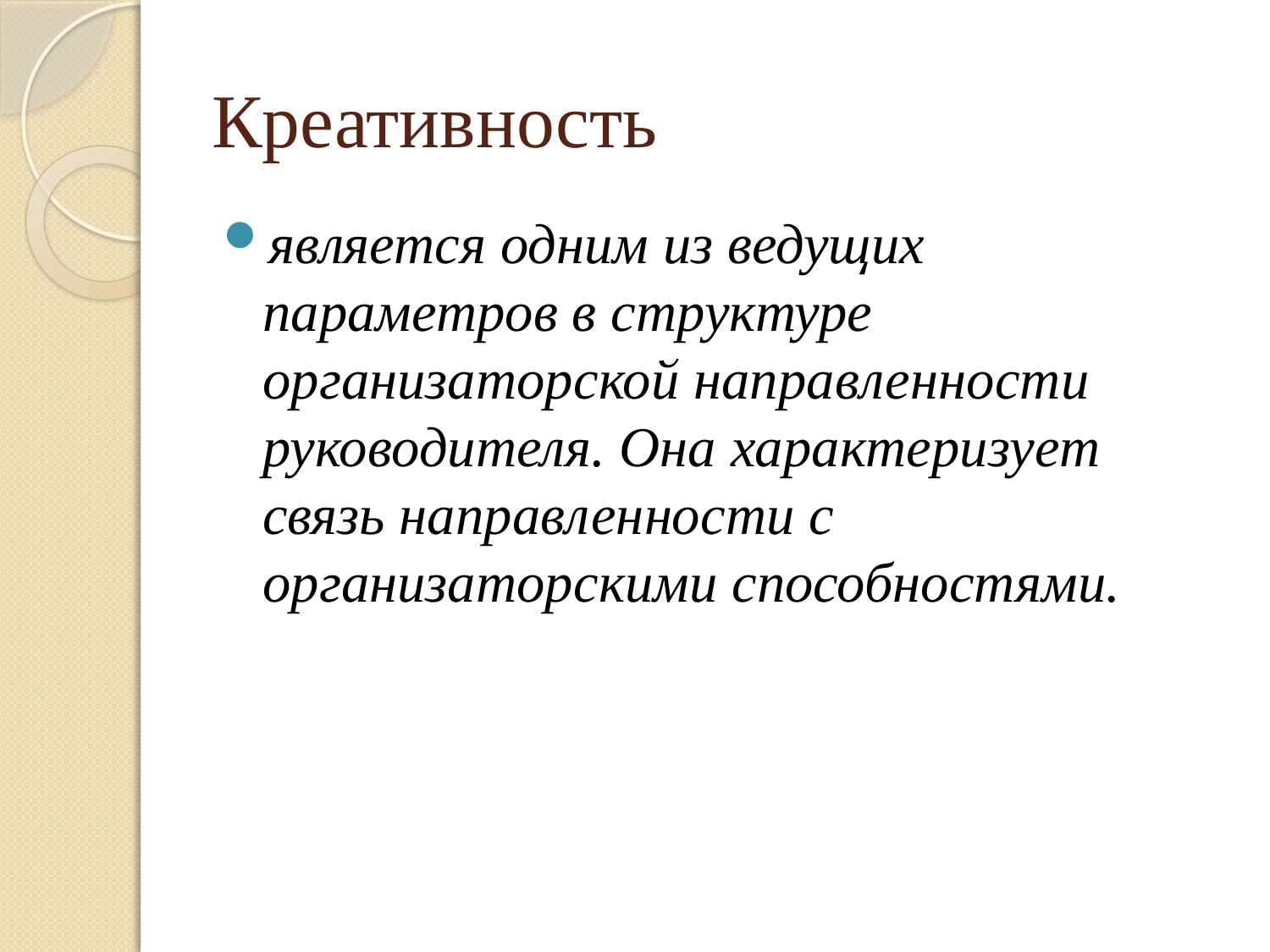

# Креативность
является одним из ведущих параметров в структуре организаторской направленности руководителя. Она характеризует связь направленности с организаторскими способностями.